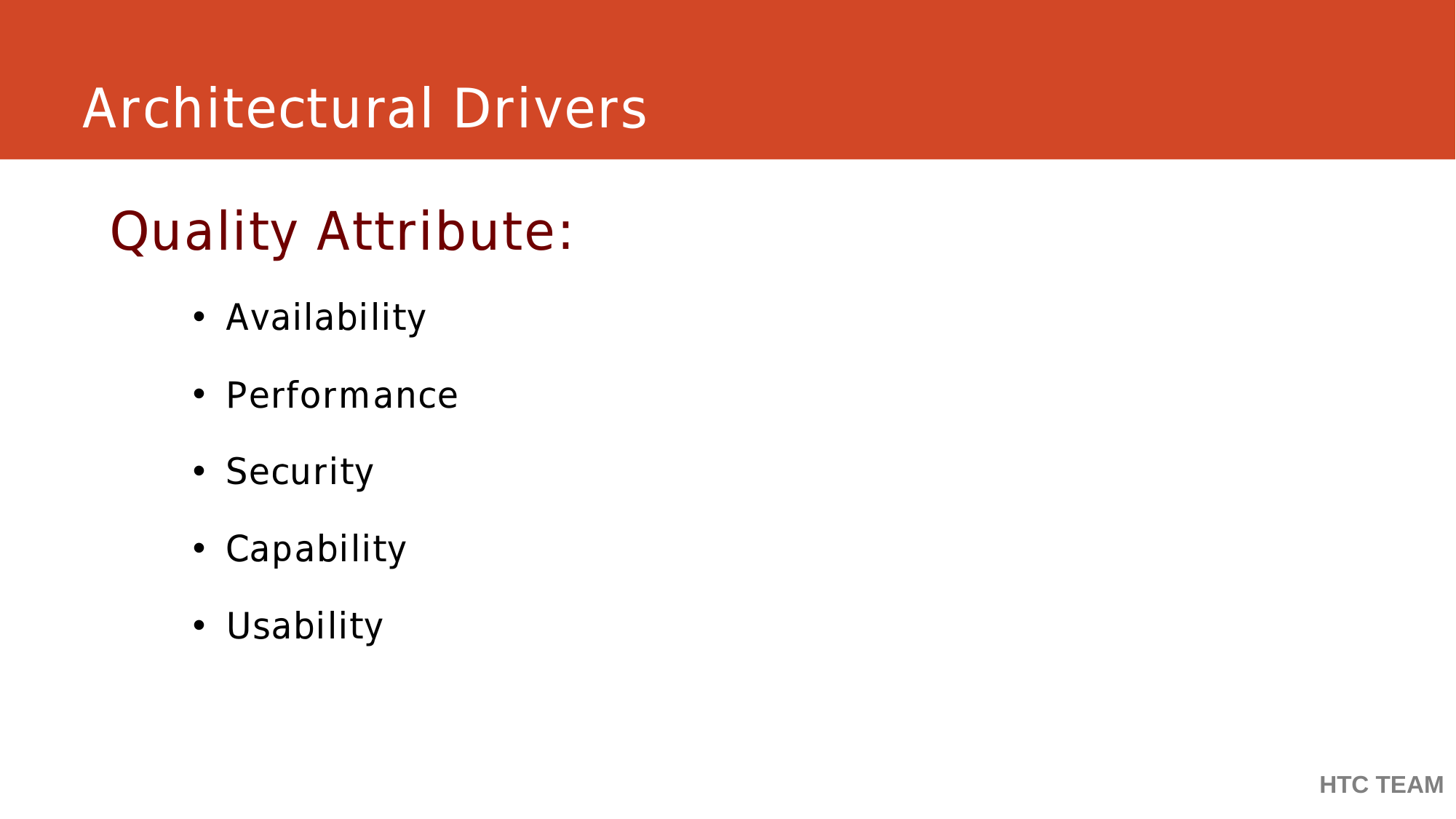

# Architectural Drivers
Quality Attribute:
Availability
Performance
Security
Capability
Usability

HTC TEAM